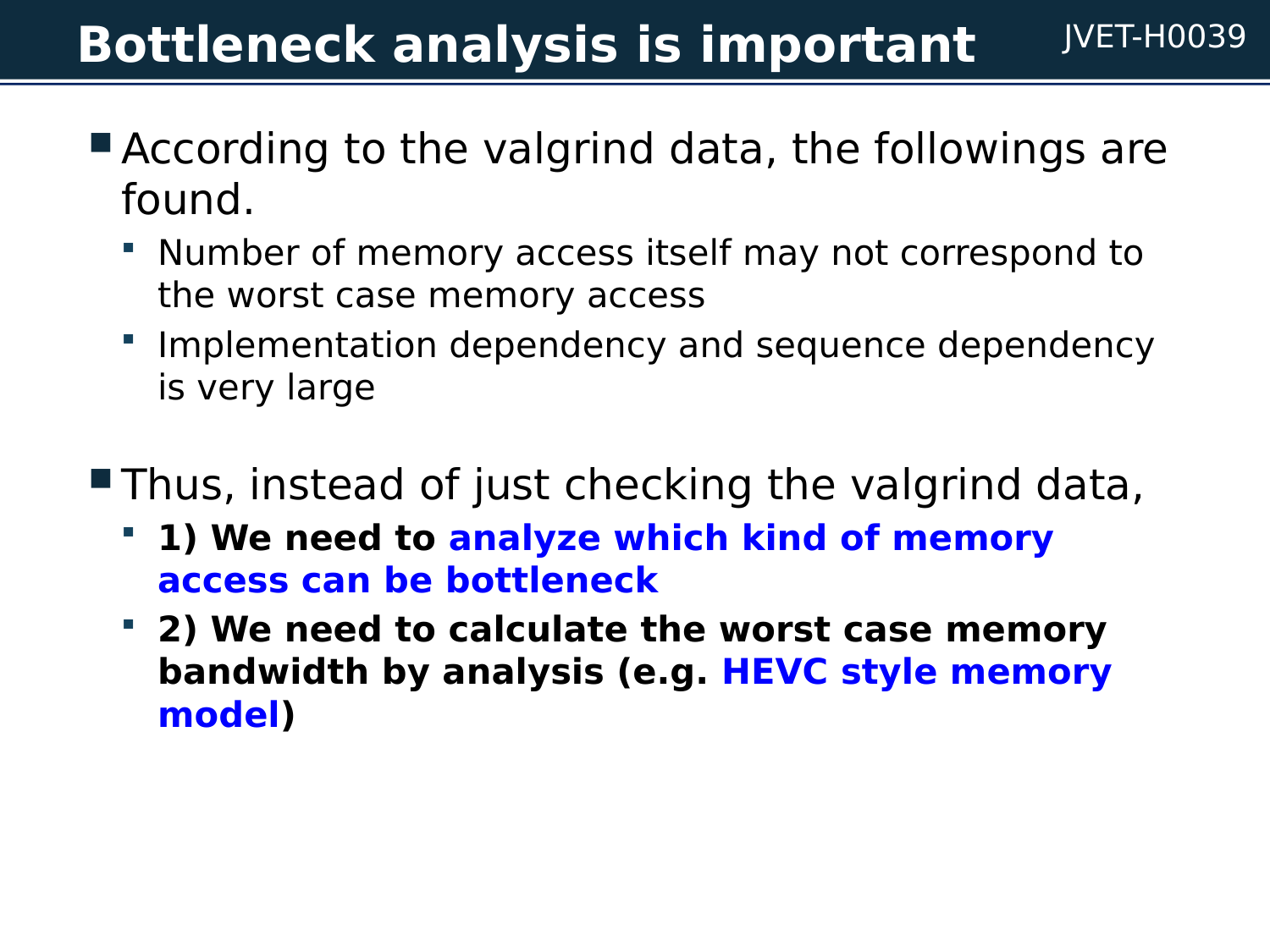

# Bottleneck analysis is important
According to the valgrind data, the followings are found.
Number of memory access itself may not correspond to the worst case memory access
Implementation dependency and sequence dependency is very large

Thus, instead of just checking the valgrind data,
1) We need to analyze which kind of memory access can be bottleneck
2) We need to calculate the worst case memory bandwidth by analysis (e.g. HEVC style memory model)